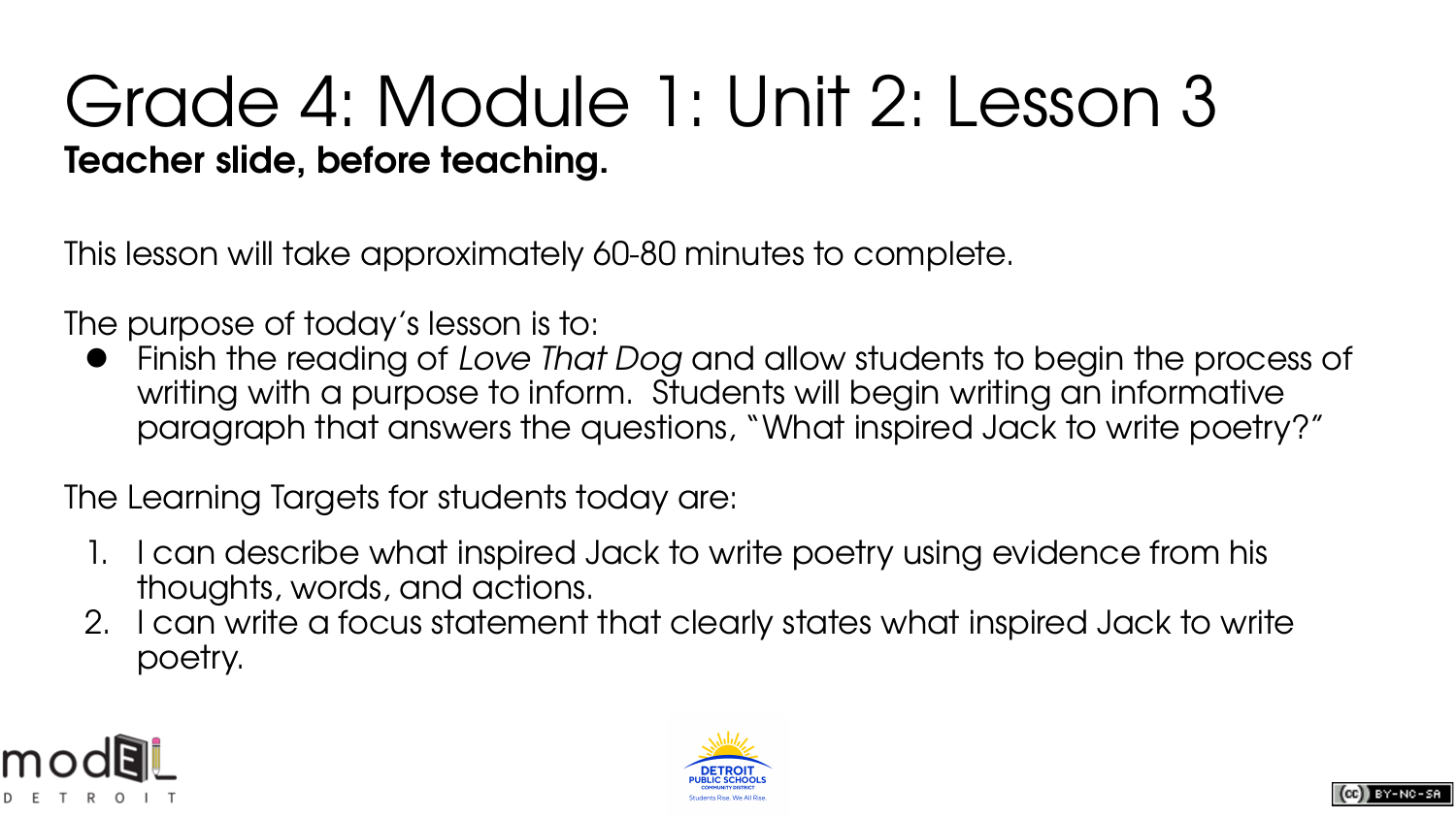

# Grade 4: Module 1: Unit 2: Lesson 3
Teacher slide, before teaching.
This lesson will take approximately 60-80 minutes to complete.

The purpose of today’s lesson is to:
Finish the reading of Love That Dog and allow students to begin the process of writing with a purpose to inform.  Students will begin writing an informative paragraph that answers the questions, “What inspired Jack to write poetry?”

The Learning Targets for students today are:
I can describe what inspired Jack to write poetry using evidence from his thoughts, words, and actions.
I can write a focus statement that clearly states what inspired Jack to write poetry.